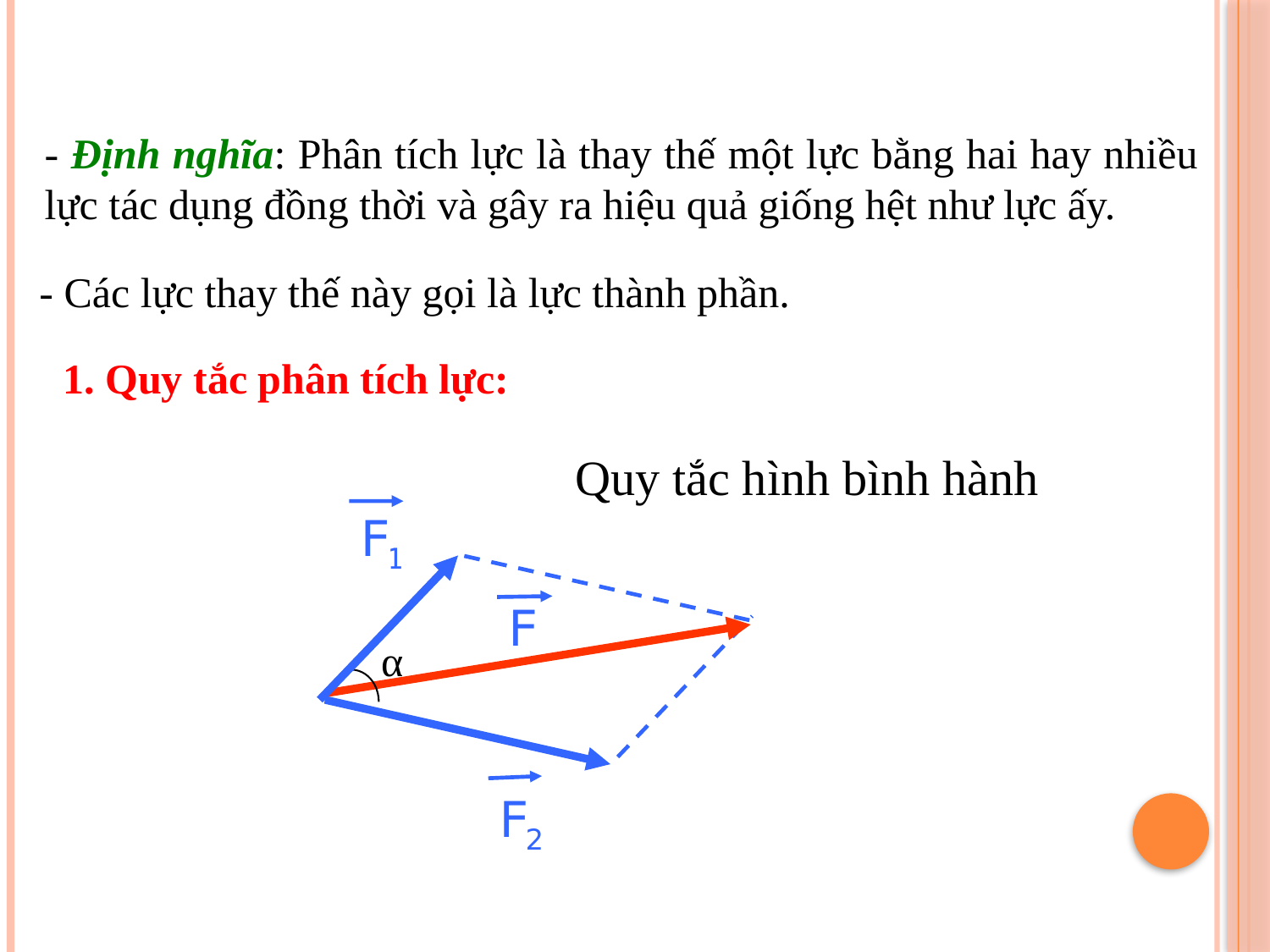

- Định nghĩa: Phân tích lực là thay thế một lực bằng hai hay nhiều lực tác dụng đồng thời và gây ra hiệu quả giống hệt như lực ấy.
- Các lực thay thế này gọi là lực thành phần.
1. Quy tắc phân tích lực:
Quy tắc hình bình hành
F1

F2

F

α